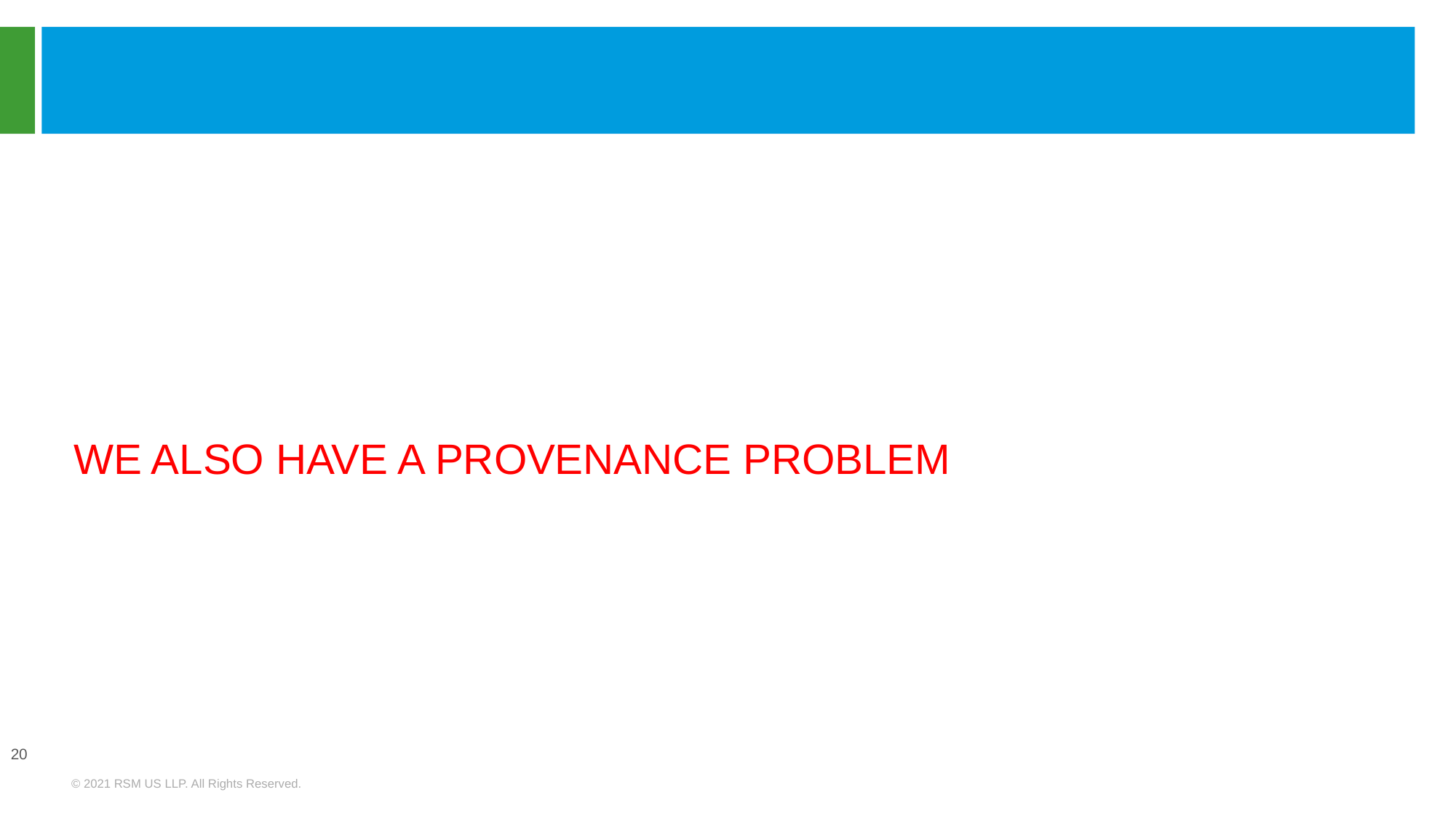

# WE ALSO HAVE A PROVENANCE PROBLEM
20